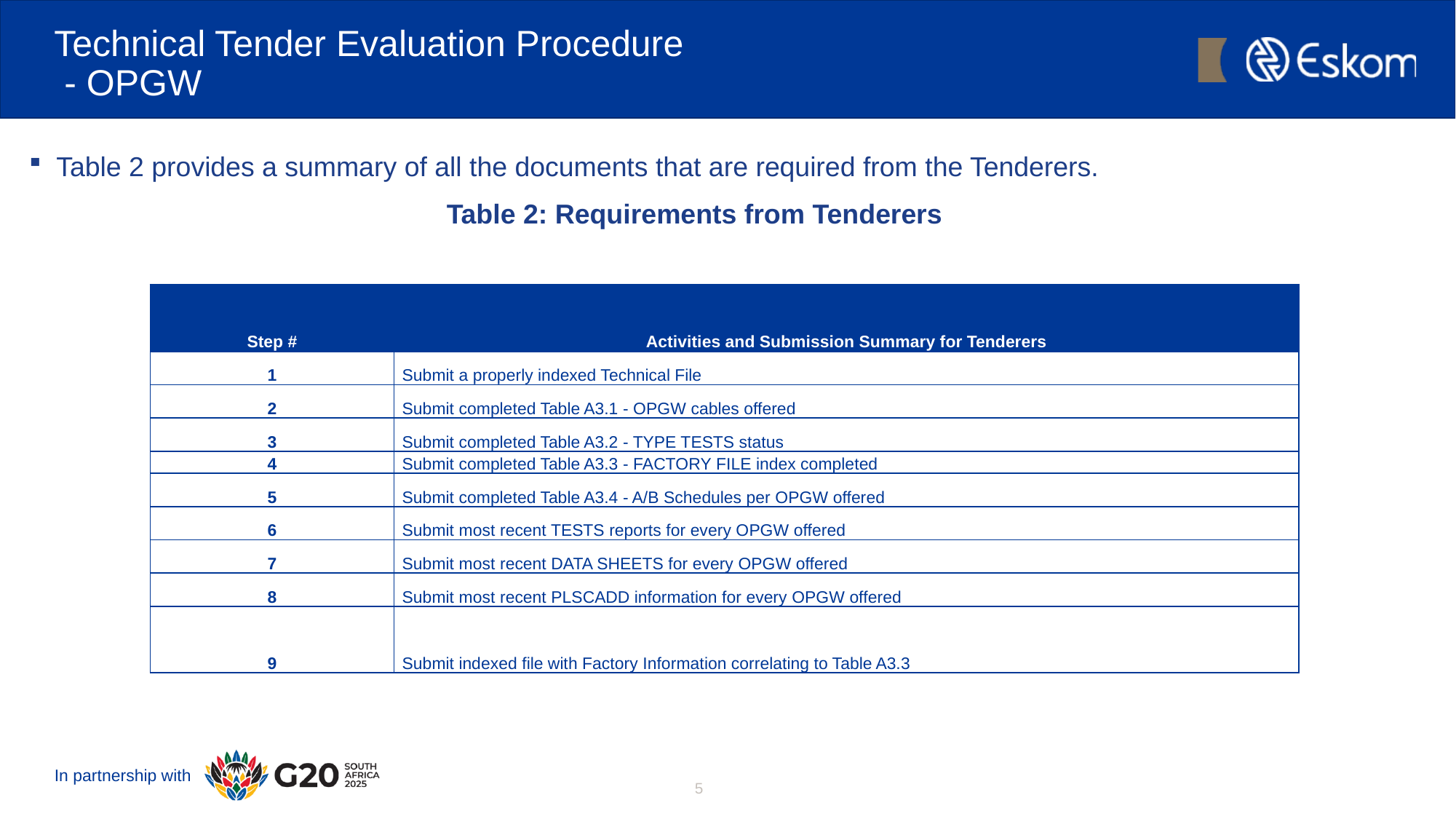

# Technical Tender Evaluation Procedure - OPGW
Table 2 provides a summary of all the documents that are required from the Tenderers.
 Table 2: Requirements from Tenderers

| Step # | Activities and Submission Summary for Tenderers |
| --- | --- |
| 1 | Submit a properly indexed Technical File |
| 2 | Submit completed Table A3.1 - OPGW cables offered |
| 3 | Submit completed Table A3.2 - TYPE TESTS status |
| 4 | Submit completed Table A3.3 - FACTORY FILE index completed |
| 5 | Submit completed Table A3.4 - A/B Schedules per OPGW offered |
| 6 | Submit most recent TESTS reports for every OPGW offered |
| 7 | Submit most recent DATA SHEETS for every OPGW offered |
| 8 | Submit most recent PLSCADD information for every OPGW offered |
| 9 | Submit indexed file with Factory Information correlating to Table A3.3 |

5